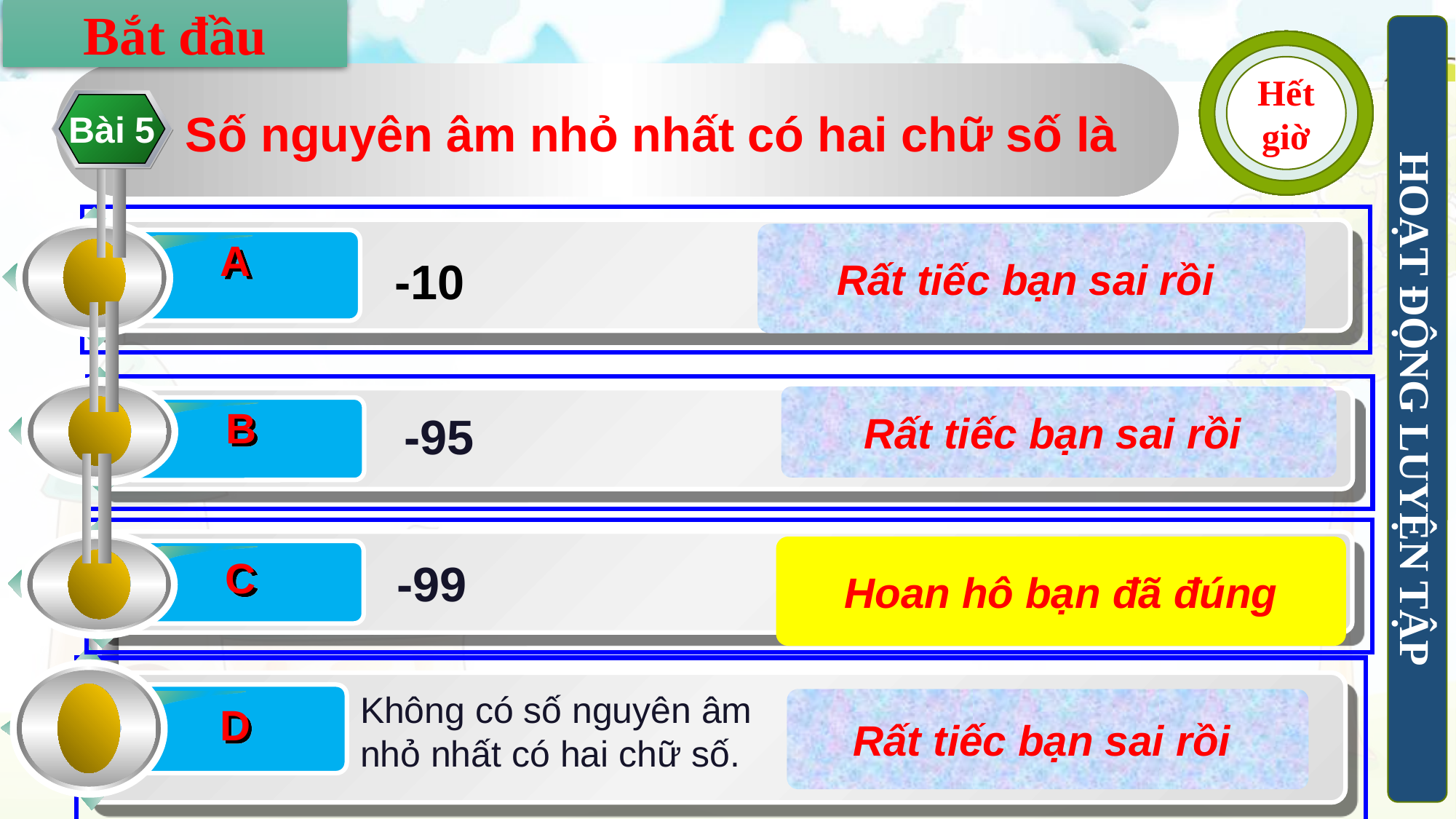

Bắt đầu

10

9

8

7

6

5

4

3

2

1

Hết giờ
     Số nguyên âm nhỏ nhất có hai chữ số là

Bài 5

A

Rất tiếc bạn sai rồi
-10

B

HOẠT ĐỘNG LUYỆN TẬP
Rất tiếc bạn sai rồi
-95

C

-99

Hoan hô bạn đã đúng

D

Không có số nguyên âm nhỏ nhất có hai chữ số.
Rất tiếc bạn sai rồi